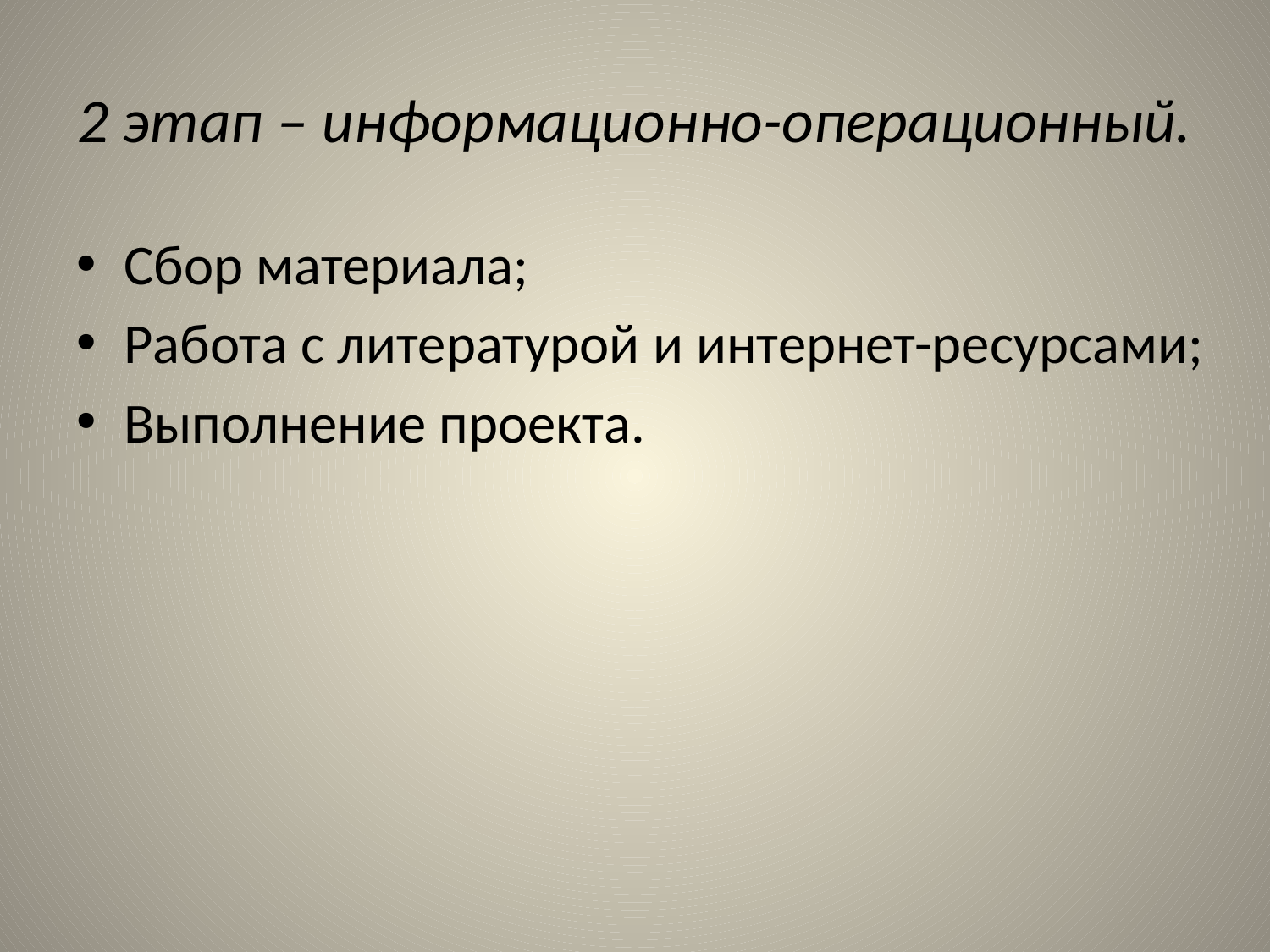

# 2 этап – информационно-операционный.
Сбор материала;
Работа с литературой и интернет-ресурсами;
Выполнение проекта.